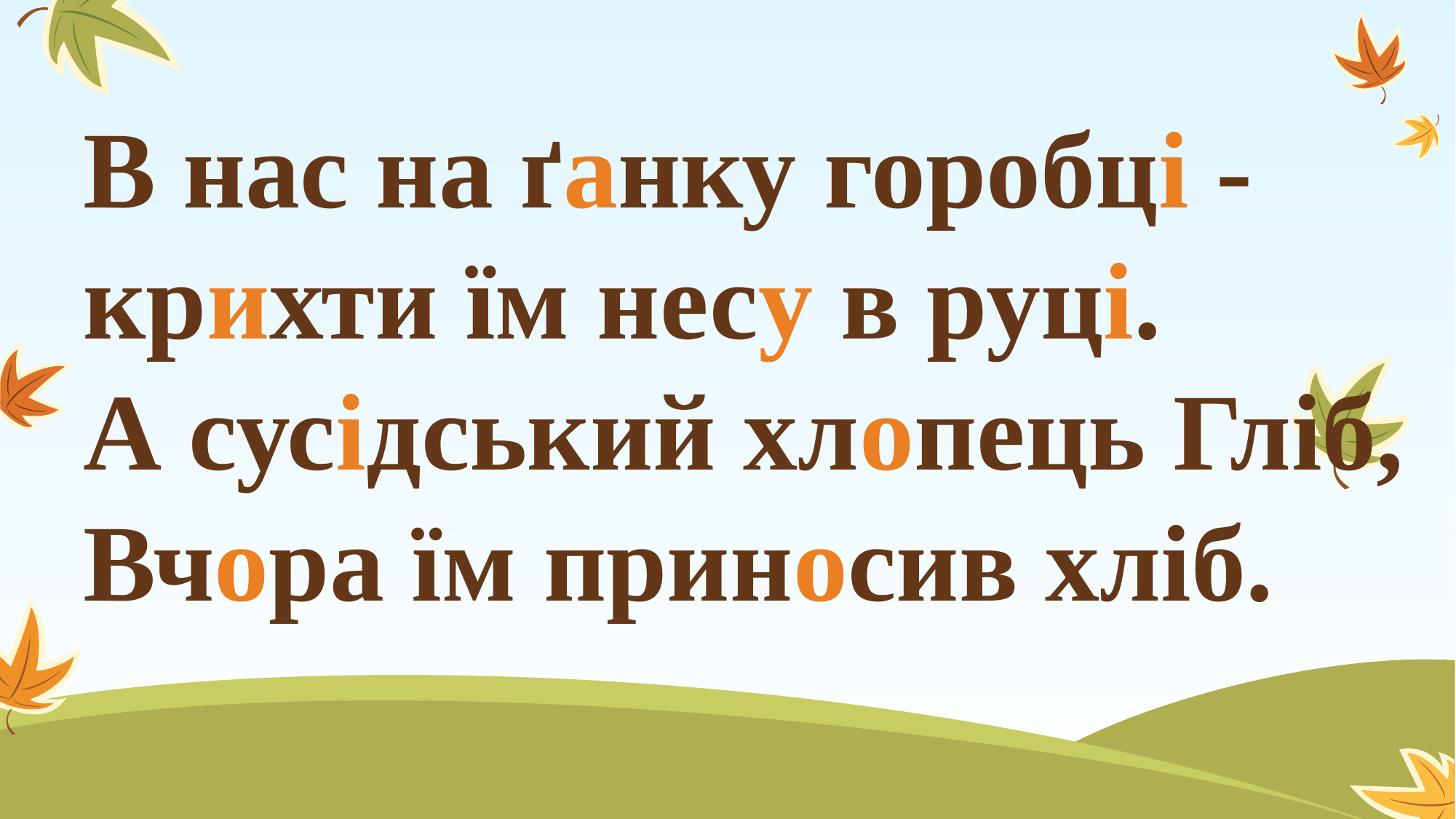

В нас на ґанку горобці -
крихти їм несу в руці.
А сусідський хлопець Гліб,
Вчора їм приносив хліб.